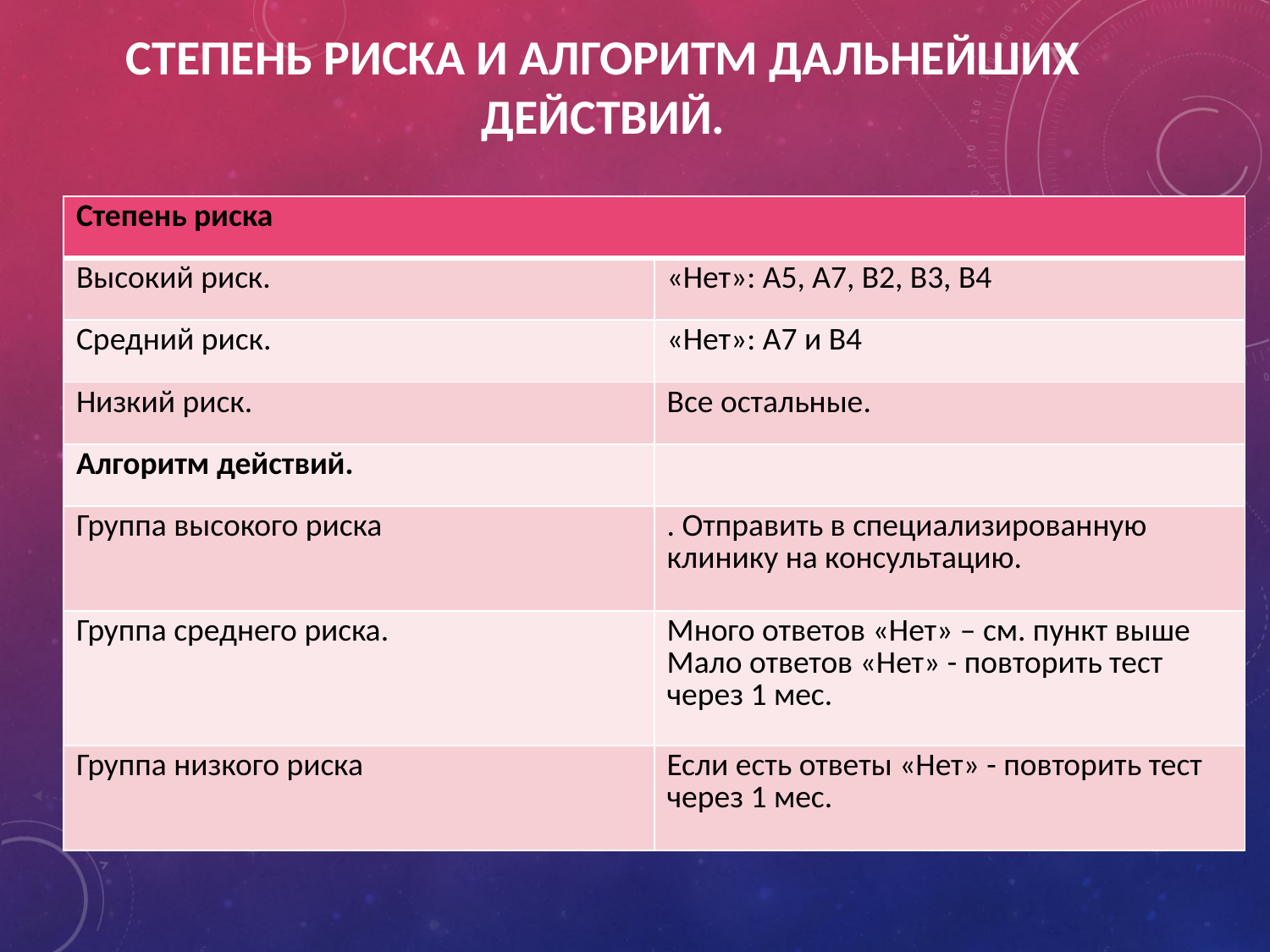

# Степень риска и алгоритм дальнейших действий.
| Степень риска |  |
| --- | --- |
| Высокий риск. | «Нет»: А5, А7, В2, В3, В4 |
| Средний риск. | «Нет»: А7 и В4 |
| Низкий риск. | Все остальные. |
| Алгоритм действий. |  |
| Группа высокого риска | . Отправить в специализированную клинику на консультацию. |
| Группа среднего риска. | Много ответов «Нет» – см. пункт выше Мало ответов «Нет» - повторить тест через 1 мес. |
| Группа низкого риска | Если есть ответы «Нет» - повторить тест через 1 мес. |